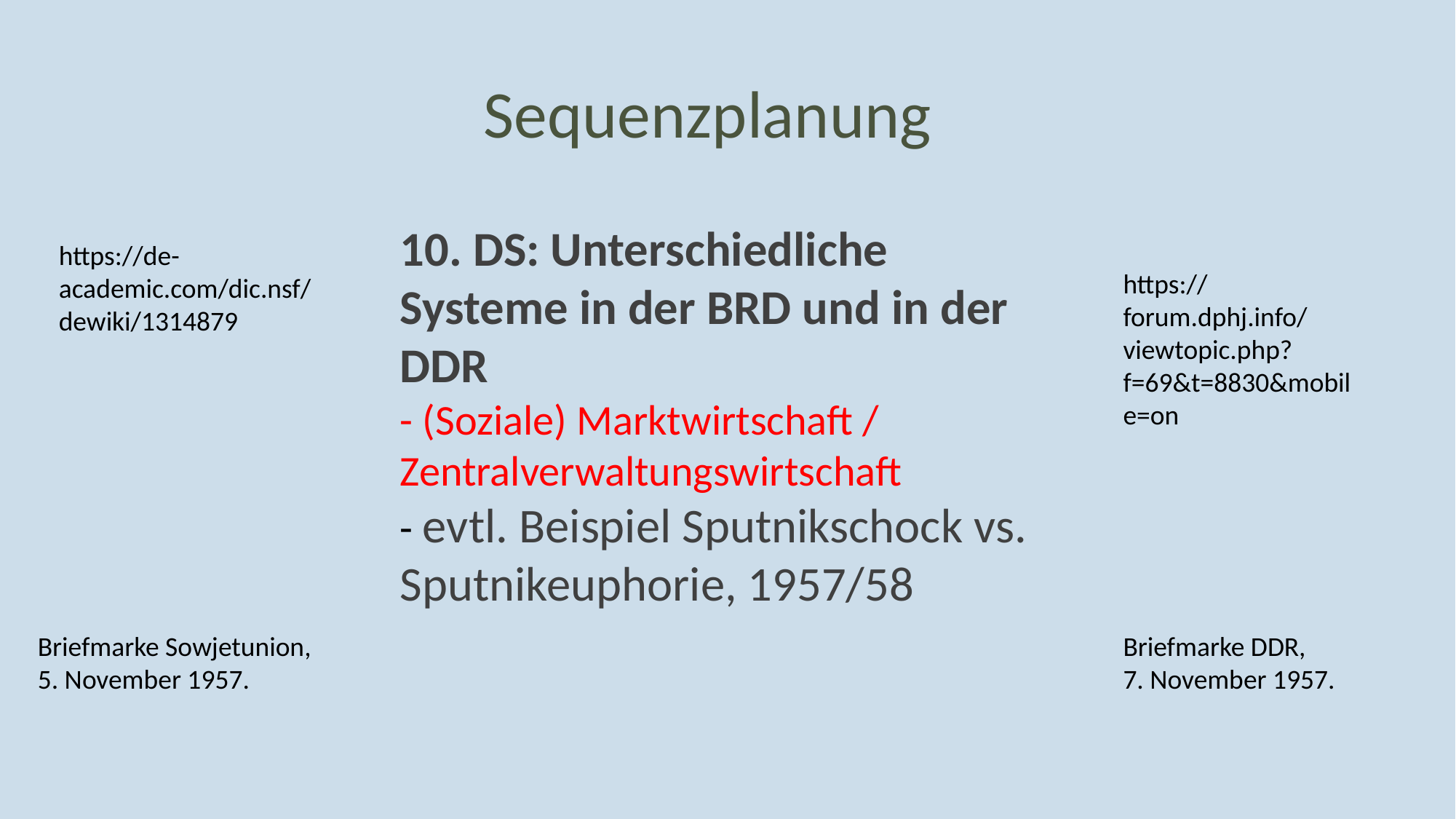

Sequenzplanung
10. DS: Unterschiedliche Systeme in der BRD und in der DDR
- (Soziale) Marktwirtschaft / Zentralverwaltungswirtschaft
- evtl. Beispiel Sputnikschock vs. Sputnikeuphorie, 1957/58

https://de-academic.com/dic.nsf/dewiki/1314879
https://forum.dphj.info/viewtopic.php?f=69&t=8830&mobile=on
Briefmarke DDR,
7. November 1957.
Briefmarke Sowjetunion, 5. November 1957.